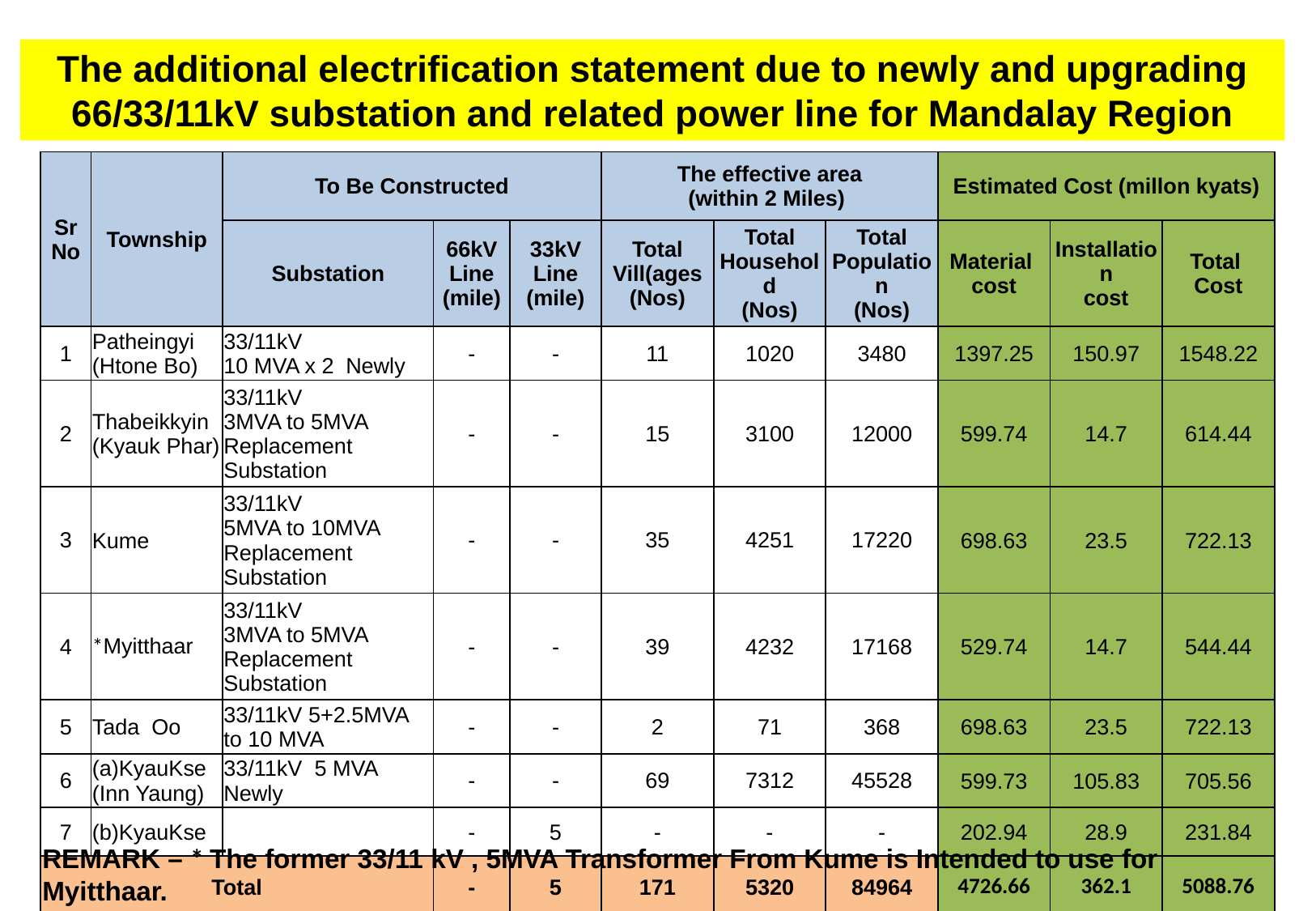

The additional electrification statement due to newly and upgrading 66/33/11kV substation and related power line for Mandalay Region
| Sr No | Township | To Be Constructed |  |  | The effective area (within 2 Miles) |  |  | Estimated Cost (millon kyats) |  |  |
| --- | --- | --- | --- | --- | --- | --- | --- | --- | --- | --- |
|  |  | Substation | 66kV Line (mile) | 33kV Line (mile) | Total Vill(ages (Nos) | Total Household (Nos) | Total Population (Nos) | Material cost | Installation cost | Total Cost |
| 1 | Patheingyi (Htone Bo) | 33/11kV 10 MVA x 2 Newly | - | - | 11 | 1020 | 3480 | 1397.25 | 150.97 | 1548.22 |
| 2 | Thabeikkyin (Kyauk Phar) | 33/11kV 3MVA to 5MVA Replacement Substation | - | - | 15 | 3100 | 12000 | 599.74 | 14.7 | 614.44 |
| 3 | Kume | 33/11kV 5MVA to 10MVA Replacement Substation | - | - | 35 | 4251 | 17220 | 698.63 | 23.5 | 722.13 |
| 4 | \*Myitthaar | 33/11kV 3MVA to 5MVA Replacement Substation | - | - | 39 | 4232 | 17168 | 529.74 | 14.7 | 544.44 |
| 5 | Tada Oo | 33/11kV 5+2.5MVA to 10 MVA | - | - | 2 | 71 | 368 | 698.63 | 23.5 | 722.13 |
| 6 | (a)KyauKse (Inn Yaung) | 33/11kV 5 MVA Newly | - | - | 69 | 7312 | 45528 | 599.73 | 105.83 | 705.56 |
| 7 | (b)KyauKse |  | - | 5 | - | - | - | 202.94 | 28.9 | 231.84 |
| Total |  |  | - | 5 | 171 | 5320 | 84964 | 4726.66 | 362.1 | 5088.76 |
REMARK – * The former 33/11 kV , 5MVA Transformer From Kume is Intended to use for Myitthaar.
7